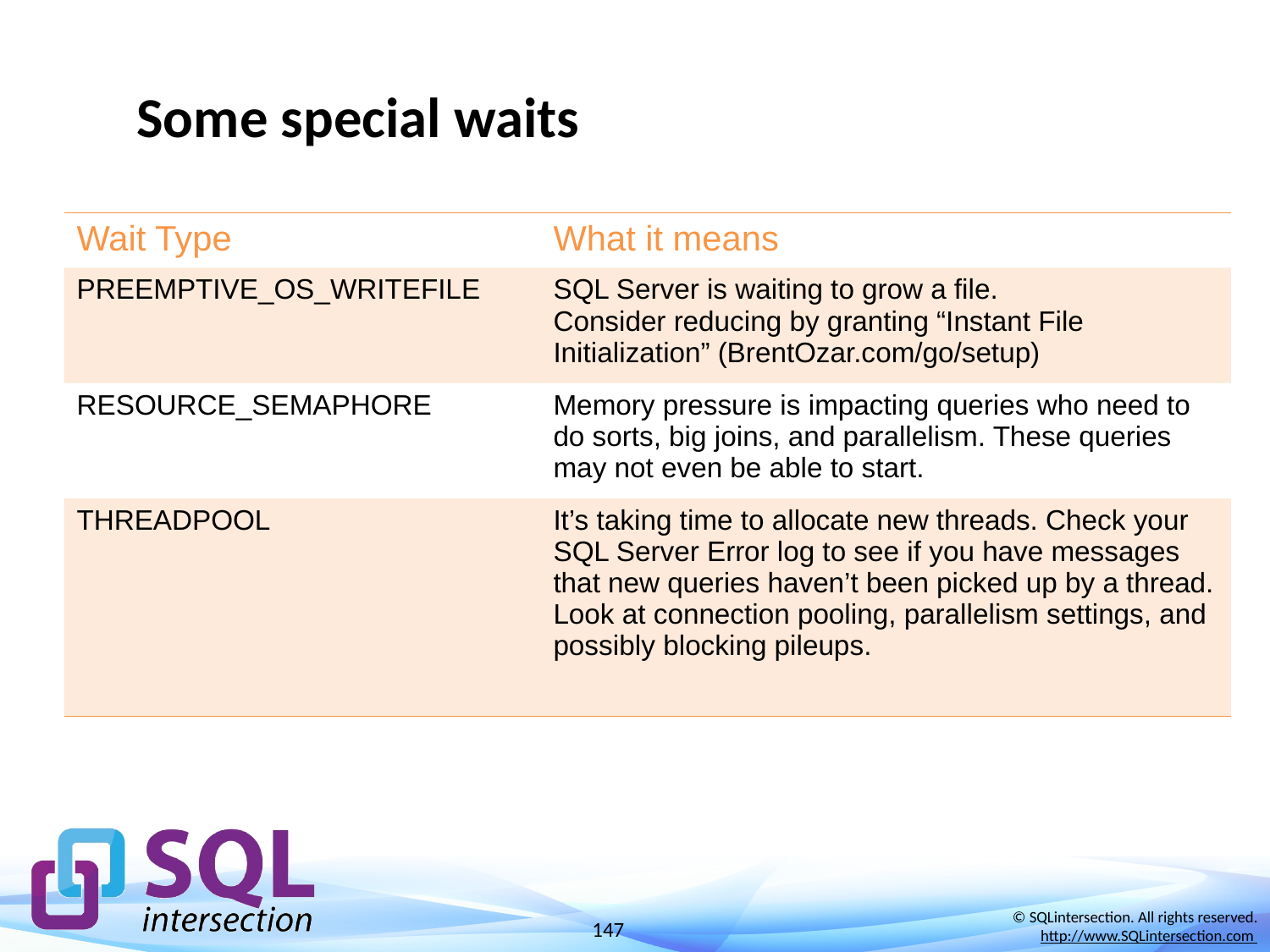

# Some special waits
| Wait Type | What it means |
| --- | --- |
| PREEMPTIVE\_OS\_WRITEFILE | SQL Server is waiting to grow a file. Consider reducing by granting “Instant File Initialization” (BrentOzar.com/go/setup) |
| RESOURCE\_SEMAPHORE | Memory pressure is impacting queries who need to do sorts, big joins, and parallelism. These queries may not even be able to start. |
| THREADPOOL | It’s taking time to allocate new threads. Check your SQL Server Error log to see if you have messages that new queries haven’t been picked up by a thread. Look at connection pooling, parallelism settings, and possibly blocking pileups. |